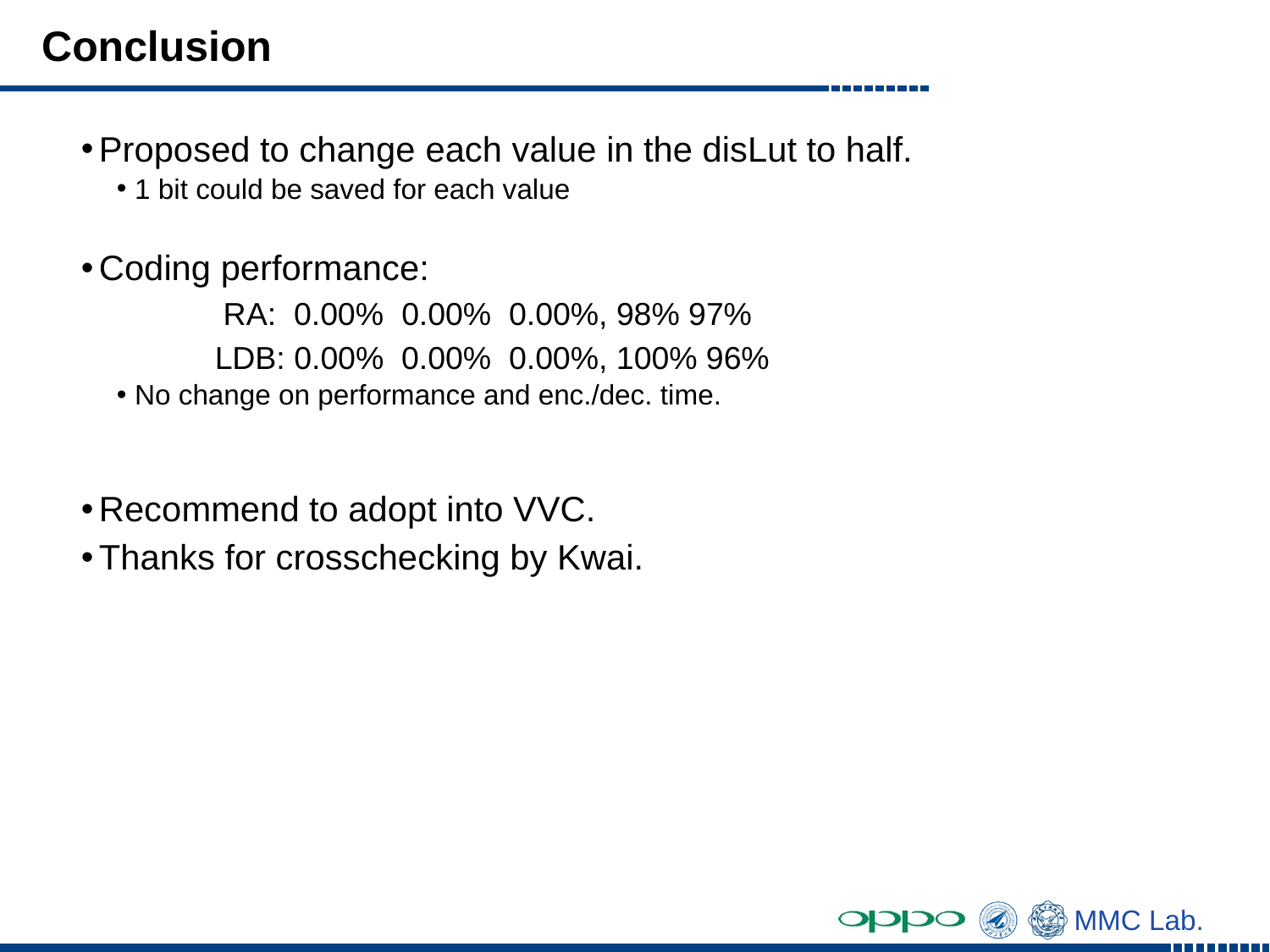

# Conclusion
Proposed to change each value in the disLut to half.
1 bit could be saved for each value

Coding performance:
                RA:  0.00%  0.00%  0.00%, 98% 97%
       LDB: 0.00%  0.00%  0.00%, 100% 96%
No change on performance and enc./dec. time.

Recommend to adopt into VVC.
Thanks for crosschecking by Kwai.